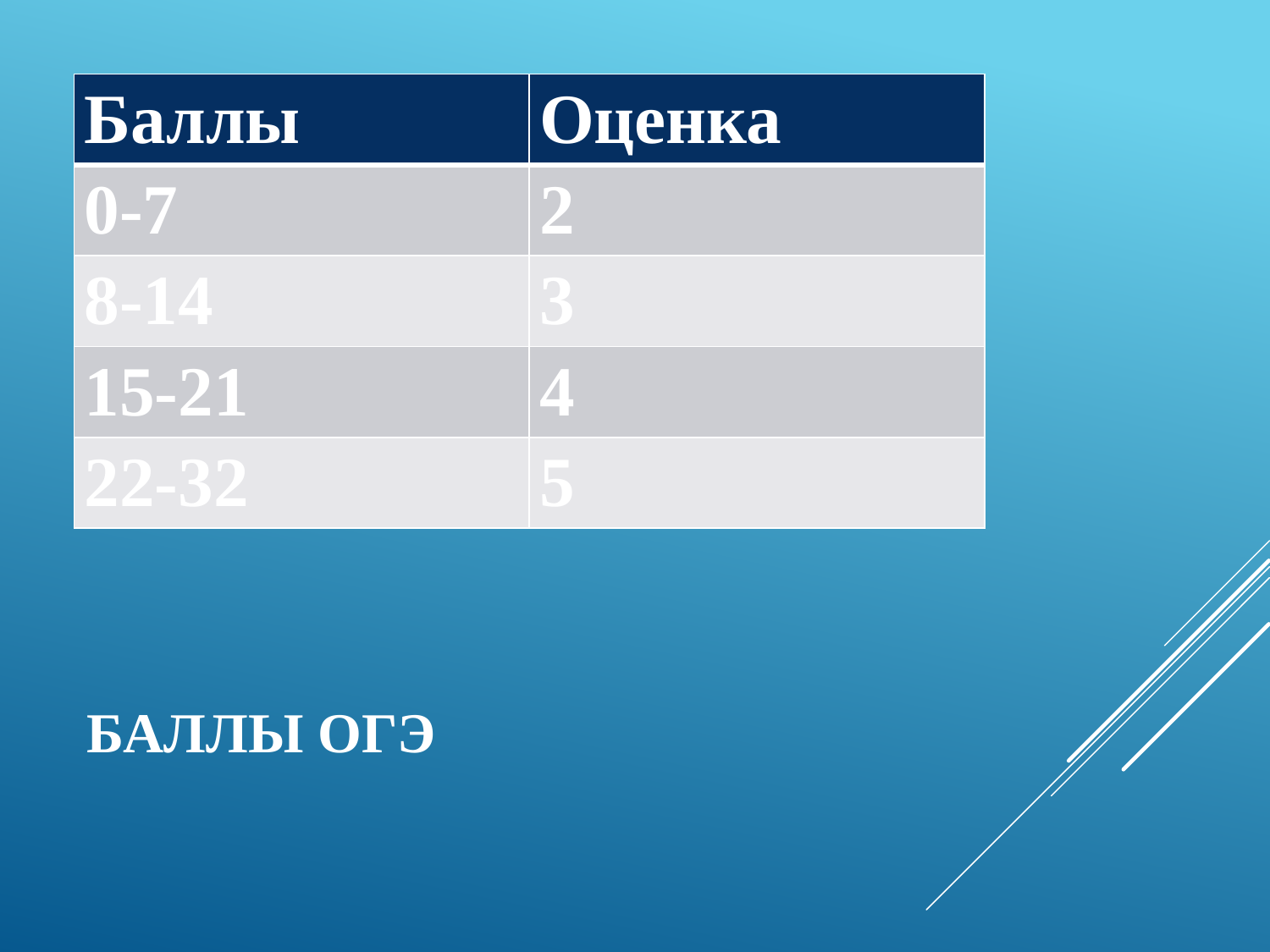

| Баллы | Оценка |
| --- | --- |
| 0-7 | 2 |
| 8-14 | 3 |
| 15-21 | 4 |
| 22-32 | 5 |
# Баллы ОГЭ